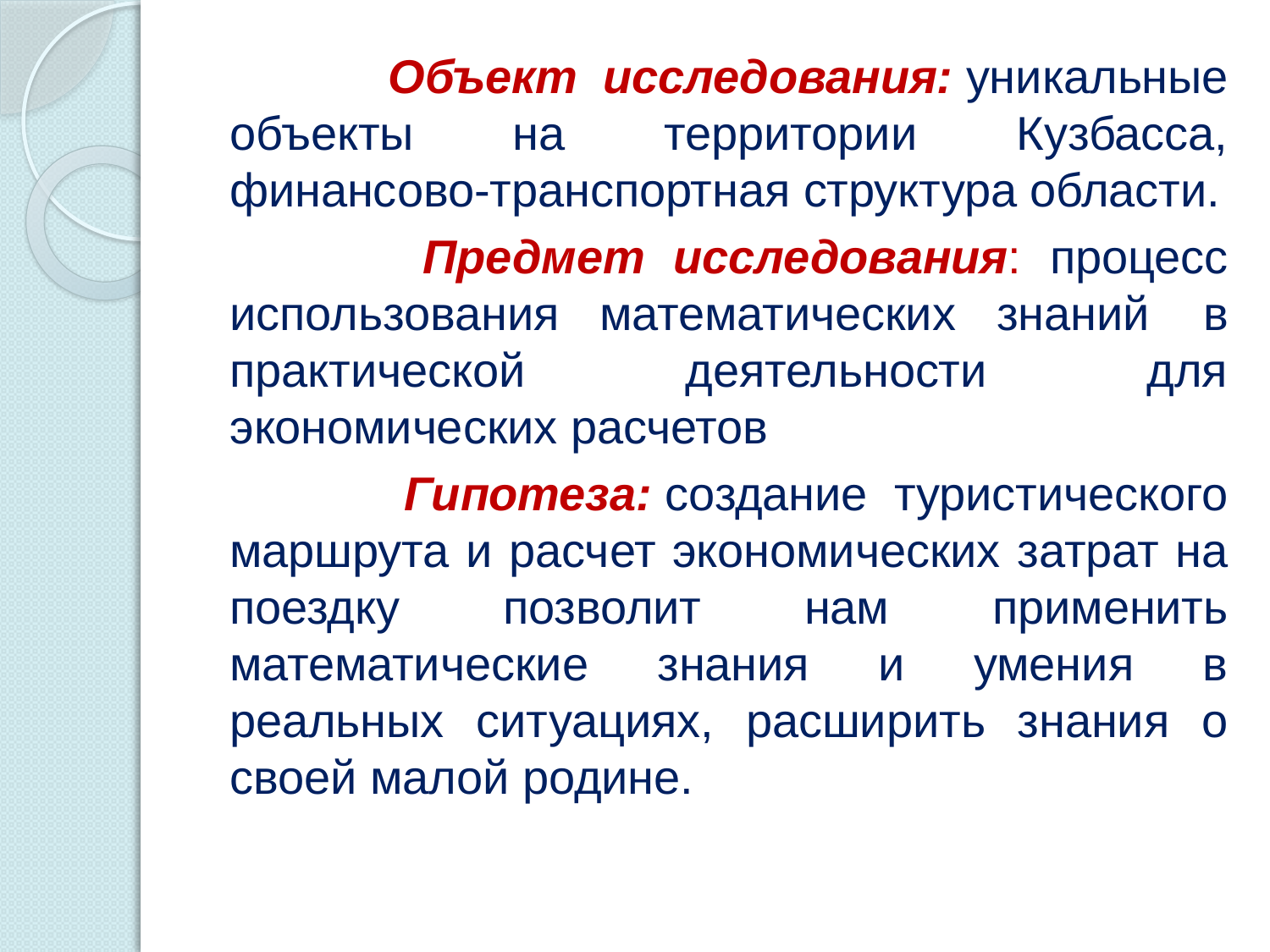

Объект исследования: уникальные объекты на территории Кузбасса, финансово-транспортная структура области.
        Предмет исследования: процесс использования математических знаний  в практической деятельности для экономических расчетов
        Гипотеза: создание туристического маршрута и расчет экономических затрат на поездку позволит нам применить математические знания и умения в реальных ситуациях, расширить знания о своей малой родине.